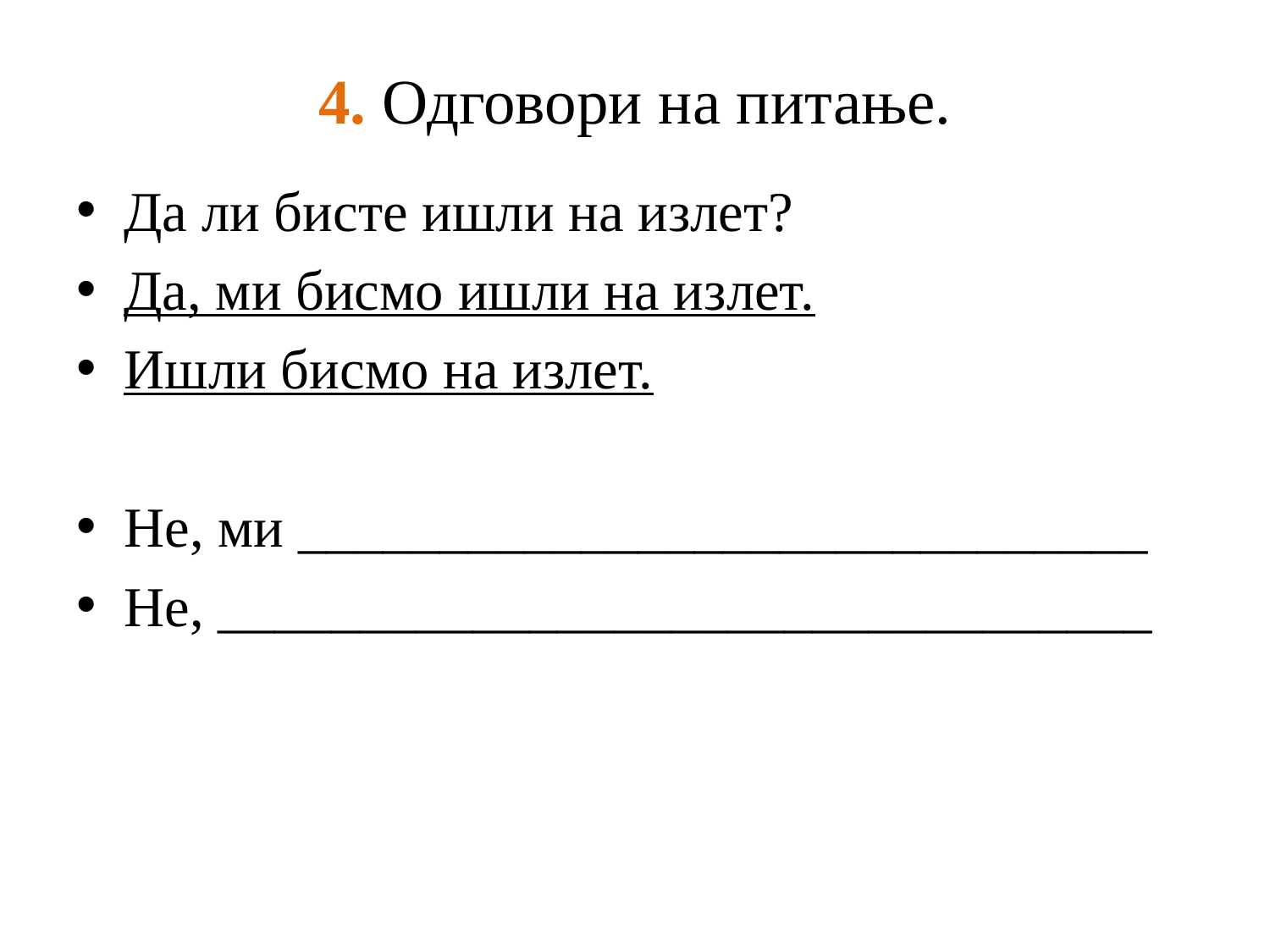

# 4. Одговори на питање.
Да ли бисте ишли на излет?
Да, ми бисмо ишли на излет.
Ишли бисмо на излет.

Не, ми ______________________________
Не, _________________________________